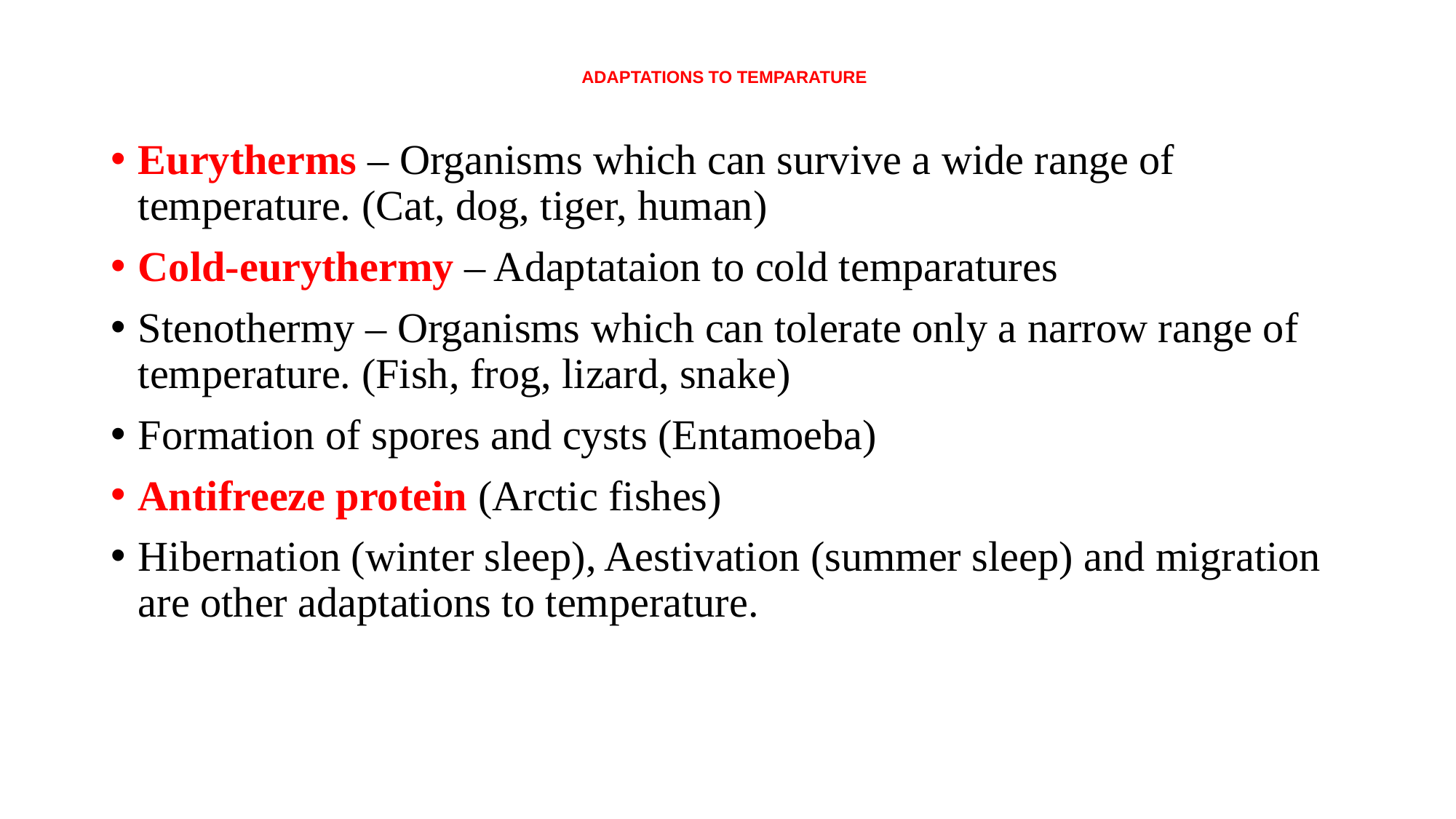

# ADAPTATIONS TO TEMPARATURE
Eurytherms – Organisms which can survive a wide range of temperature. (Cat, dog, tiger, human)
Cold-eurythermy – Adaptataion to cold temparatures
Stenothermy – Organisms which can tolerate only a narrow range of temperature. (Fish, frog, lizard, snake)
Formation of spores and cysts (Entamoeba)
Antifreeze protein (Arctic fishes)
Hibernation (winter sleep), Aestivation (summer sleep) and migration are other adaptations to temperature.